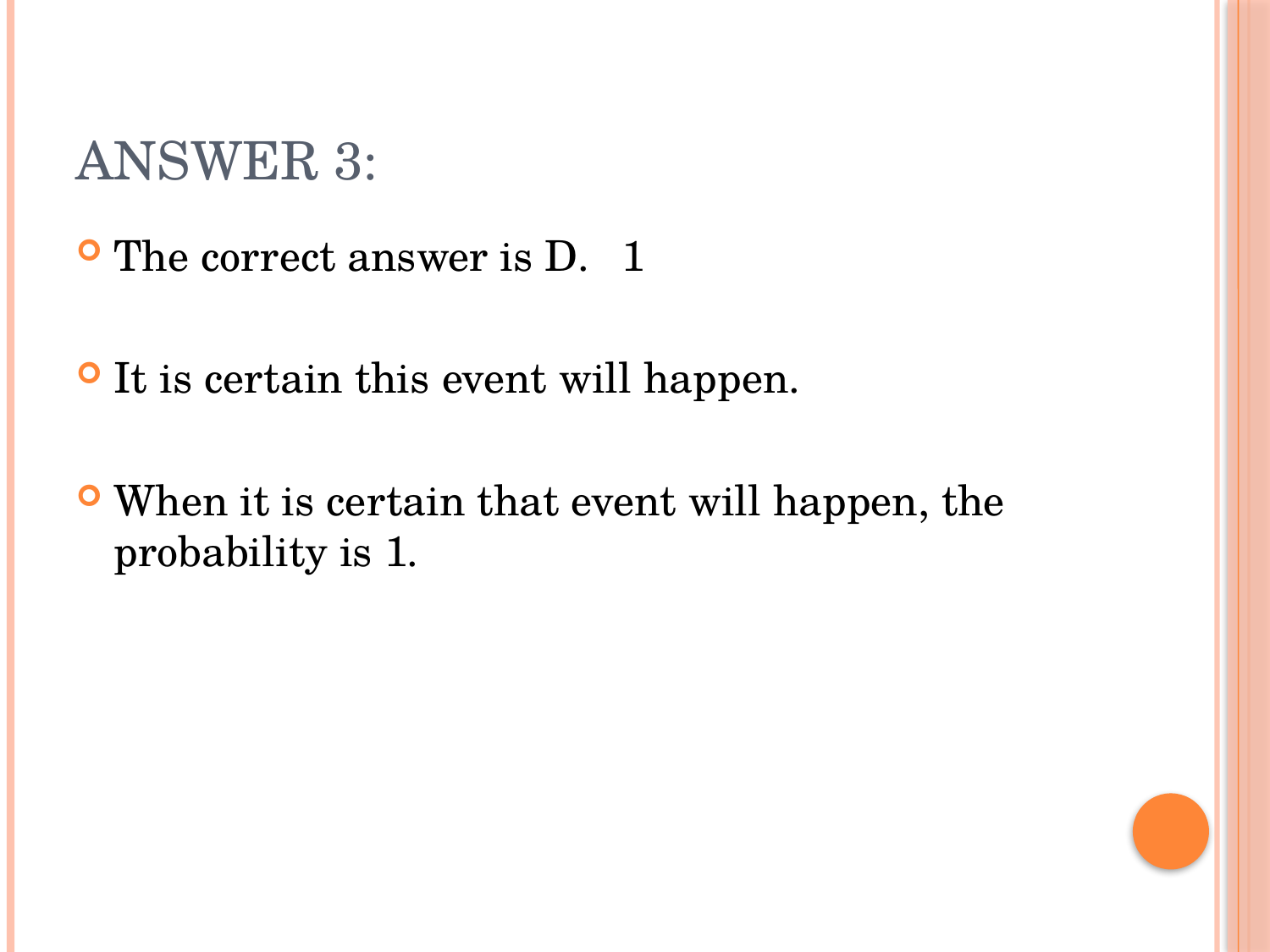

# Answer 3:
The correct answer is D.	1

It is certain this event will happen.

When it is certain that event will happen, the probability is 1.